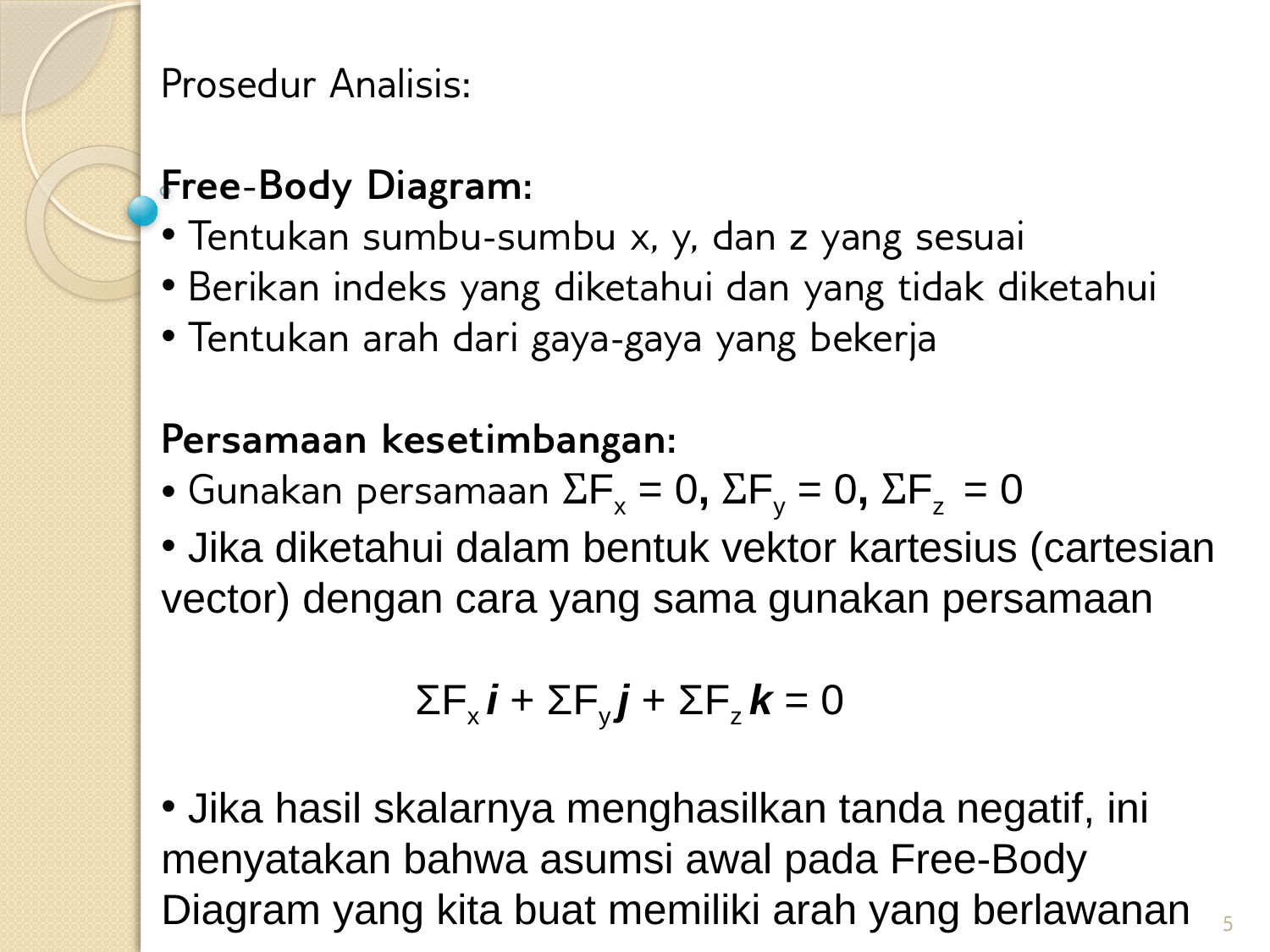

Prosedur Analisis:

Free-Body Diagram:
 Tentukan sumbu-sumbu x, y, dan z yang sesuai
 Berikan indeks yang diketahui dan yang tidak diketahui
 Tentukan arah dari gaya-gaya yang bekerja

Persamaan kesetimbangan:
 Gunakan persamaan ΣFx = 0, ΣFy = 0, ΣFz  = 0
 Jika diketahui dalam bentuk vektor kartesius (cartesian vector) dengan cara yang sama gunakan persamaan

		ΣFx i + ΣFy j + ΣFz k = 0

 Jika hasil skalarnya menghasilkan tanda negatif, ini menyatakan bahwa asumsi awal pada Free-Body Diagram yang kita buat memiliki arah yang berlawanan

5